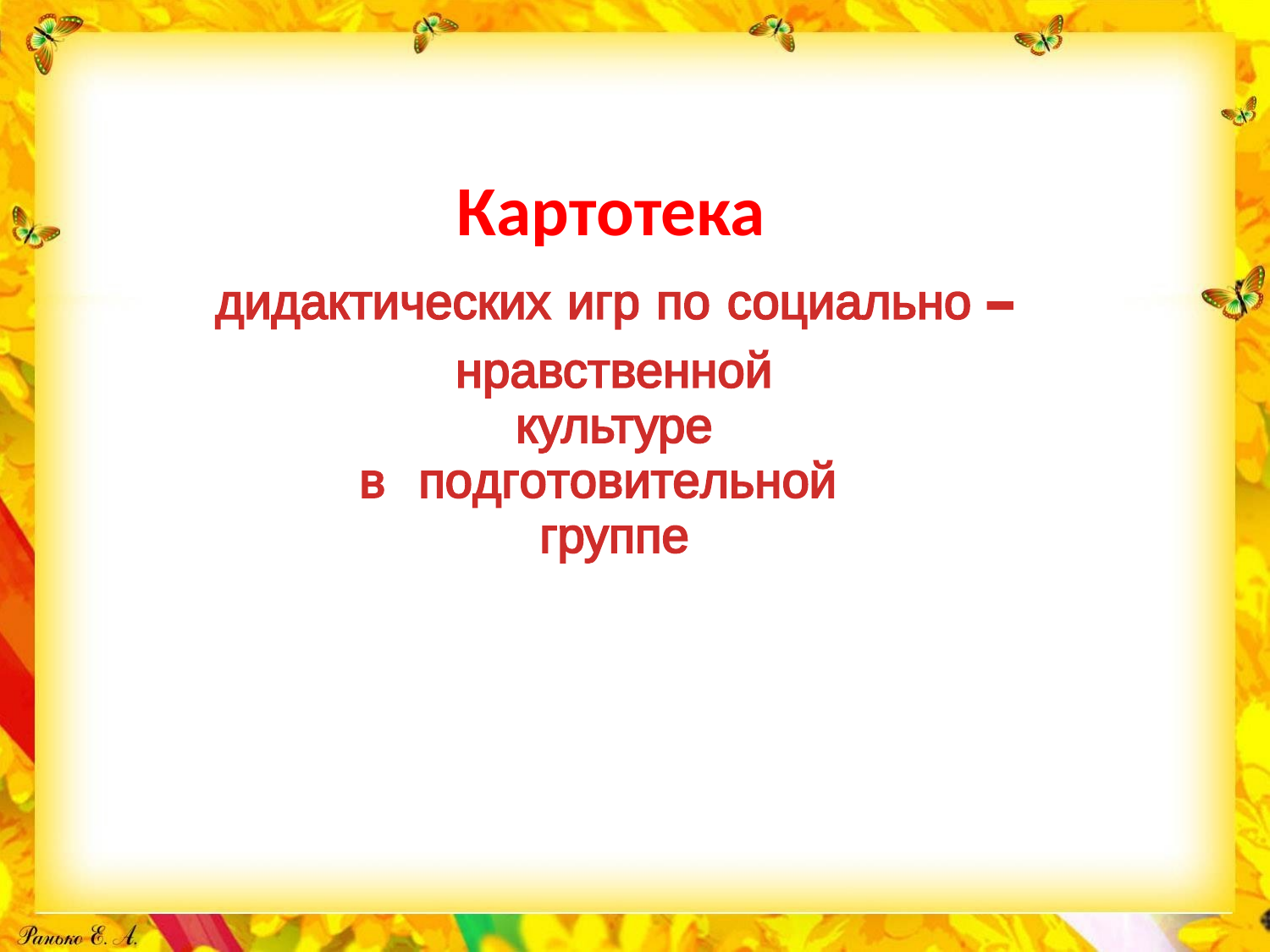

Картотека
дидактических игр по социально – нравственной
культуре
в  подготовительной
группе